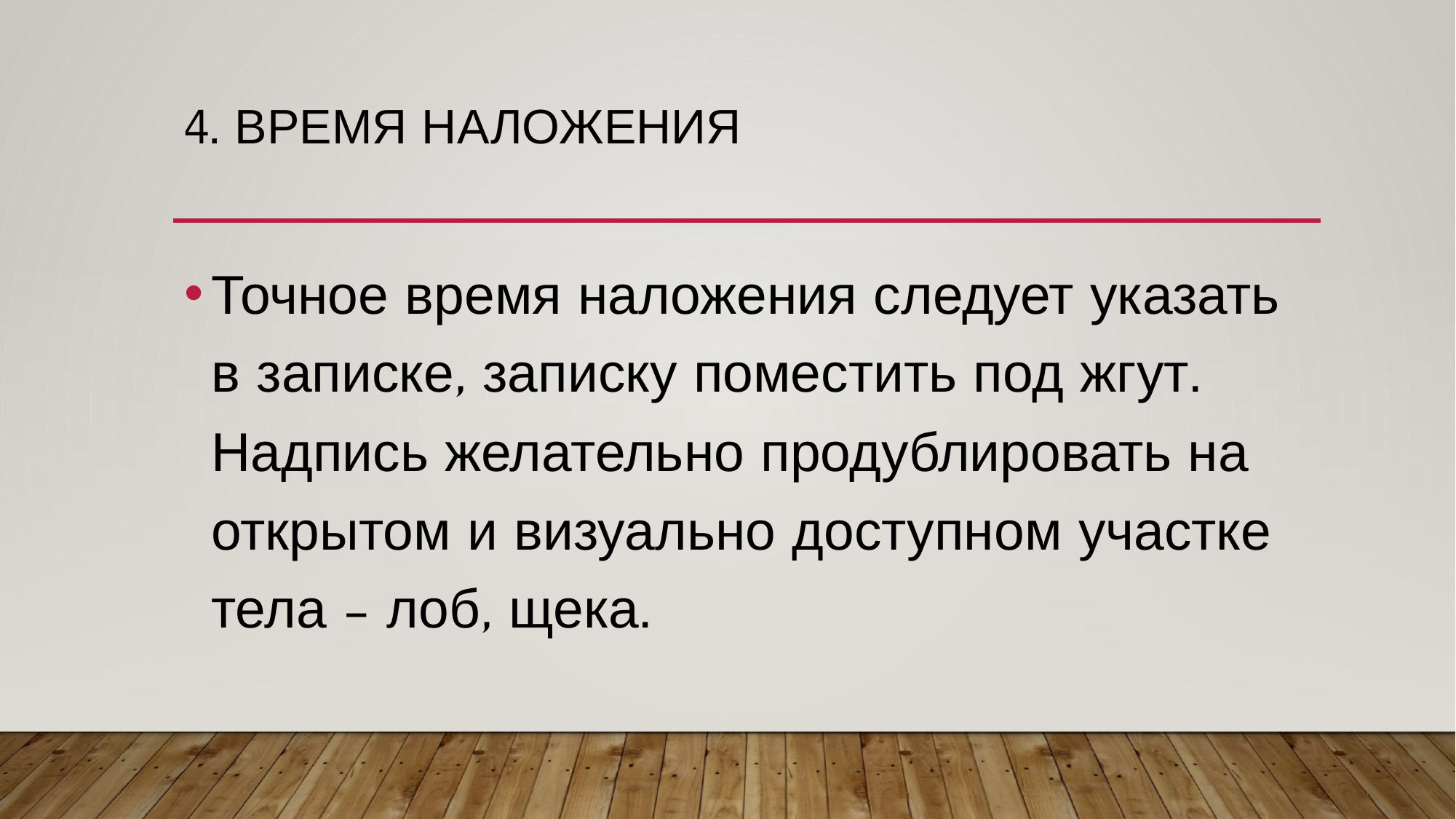

# 4. Время наложения
Точное время наложения следует указать в записке, записку поместить под жгут. Надпись желательно продублировать на открытом и визуально доступном участке тела – лоб, щека.